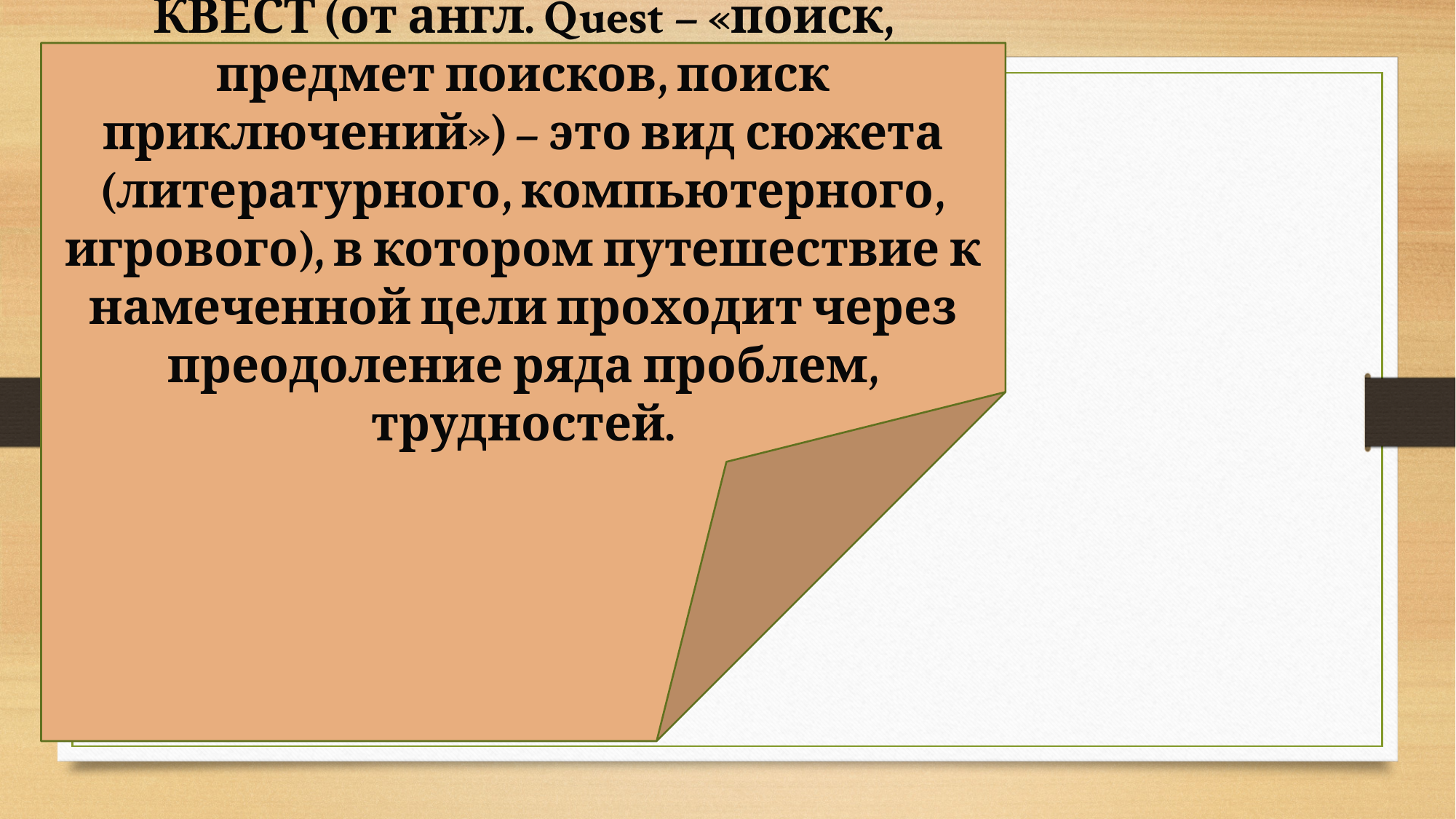

КВЕСТ (от англ. Quest – «поиск, предмет поисков, поиск приключений») – это вид сюжета (литературного, компьютерного, игрового), в котором путешествие к намеченной цели проходит через преодоление ряда проблем, трудностей.